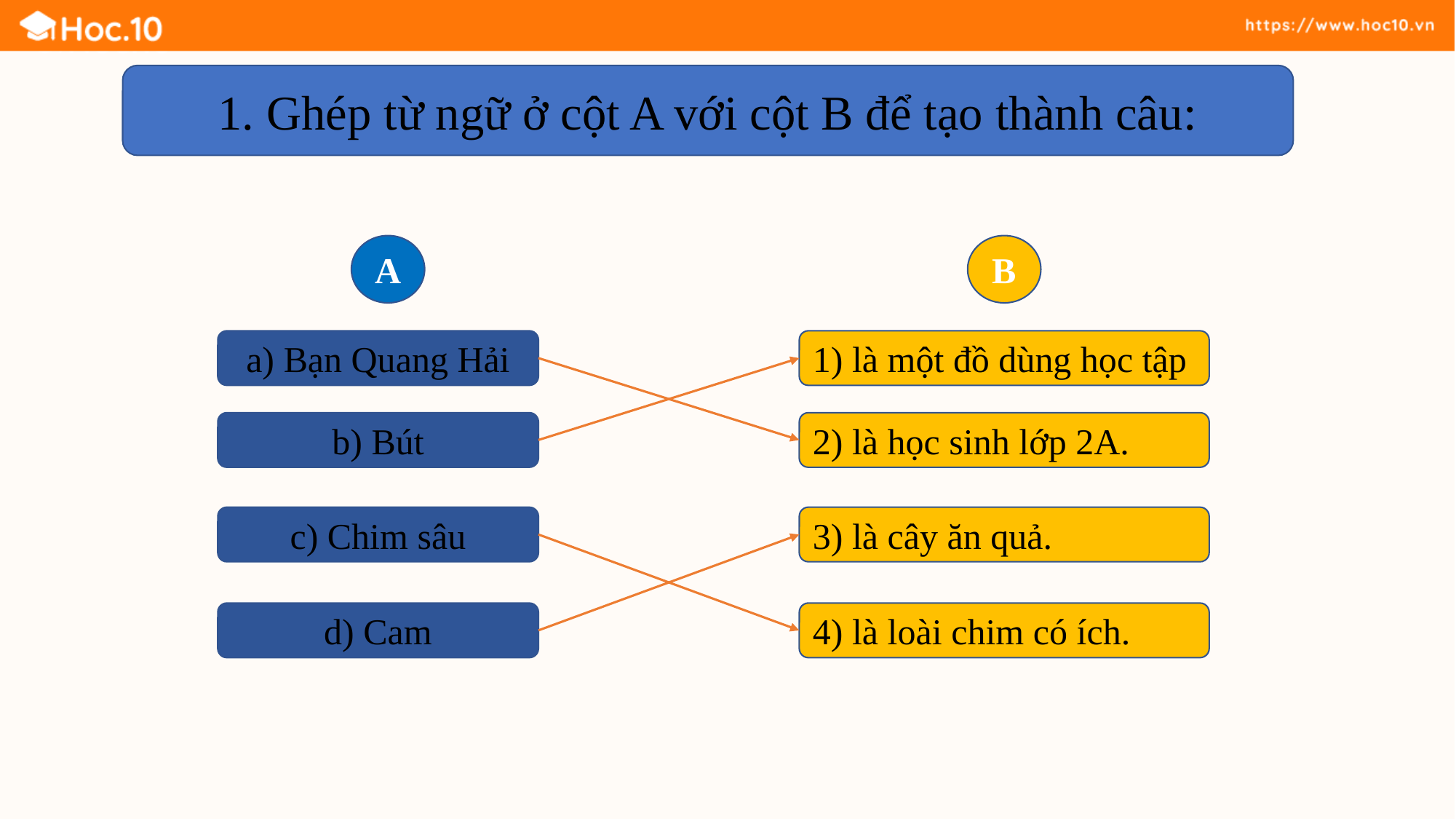

1. Ghép từ ngữ ở cột A với cột B để tạo thành câu:
A
B
a) Bạn Quang Hải
1) là một đồ dùng học tập
b) Bút
2) là học sinh lớp 2A.
c) Chim sâu
3) là cây ăn quả.
d) Cam
4) là loài chim có ích.